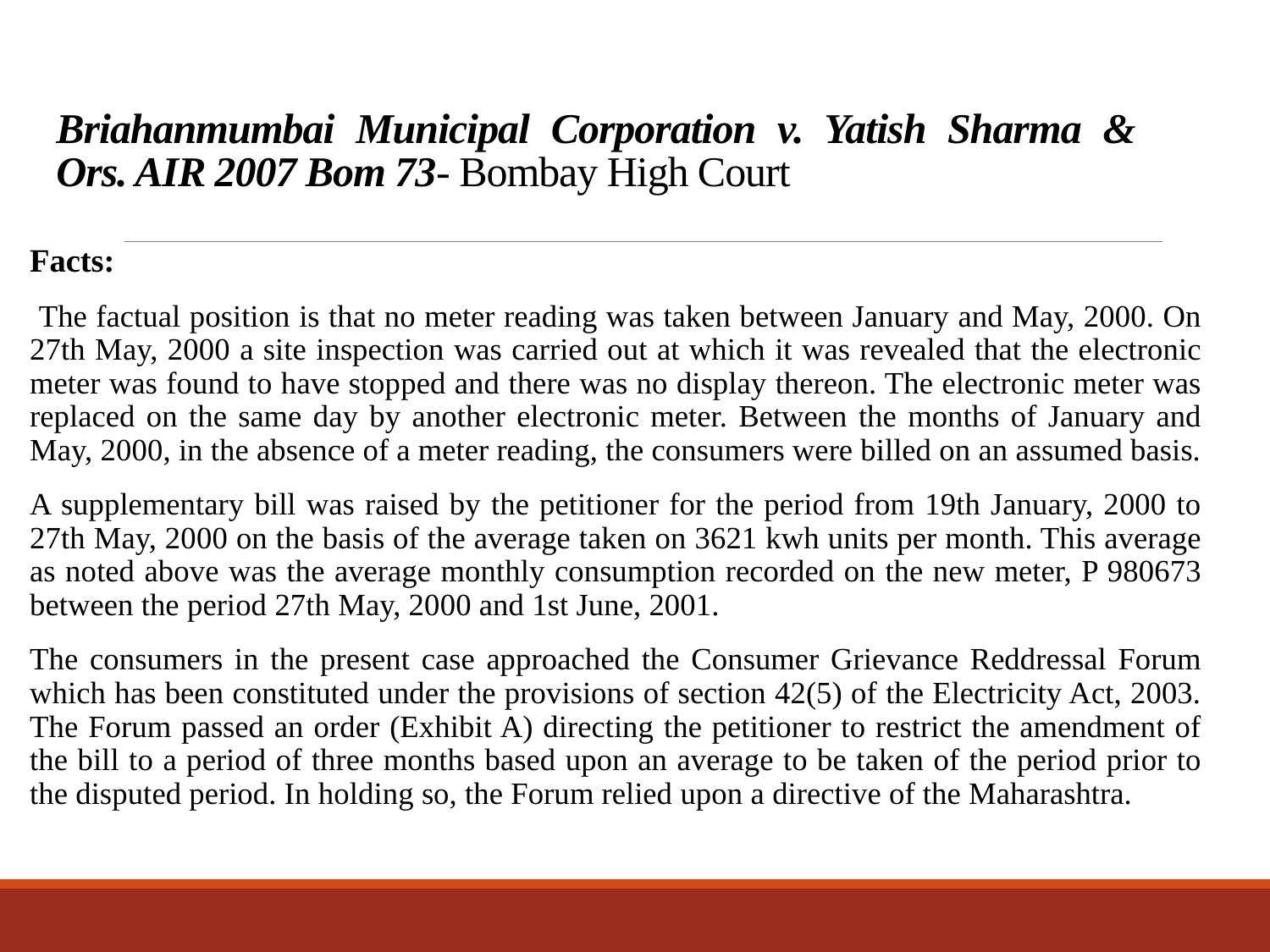

# Briahanmumbai Municipal Corporation v. Yatish Sharma & Ors. AIR 2007 Bom 73- Bombay High Court
Facts:
 The factual position is that no meter reading was taken between January and May, 2000. On 27th May, 2000 a site inspection was carried out at which it was revealed that the electronic meter was found to have stopped and there was no display thereon. The electronic meter was replaced on the same day by another electronic meter. Between the months of January and May, 2000, in the absence of a meter reading, the consumers were billed on an assumed basis.
A supplementary bill was raised by the petitioner for the period from 19th January, 2000 to 27th May, 2000 on the basis of the average taken on 3621 kwh units per month. This average as noted above was the average monthly consumption recorded on the new meter, P 980673 between the period 27th May, 2000 and 1st June, 2001.
The consumers in the present case approached the Consumer Grievance Reddressal Forum which has been constituted under the provisions of section 42(5) of the Electricity Act, 2003. The Forum passed an order (Exhibit A) directing the petitioner to restrict the amendment of the bill to a period of three months based upon an average to be taken of the period prior to the disputed period. In holding so, the Forum relied upon a directive of the Maharashtra.